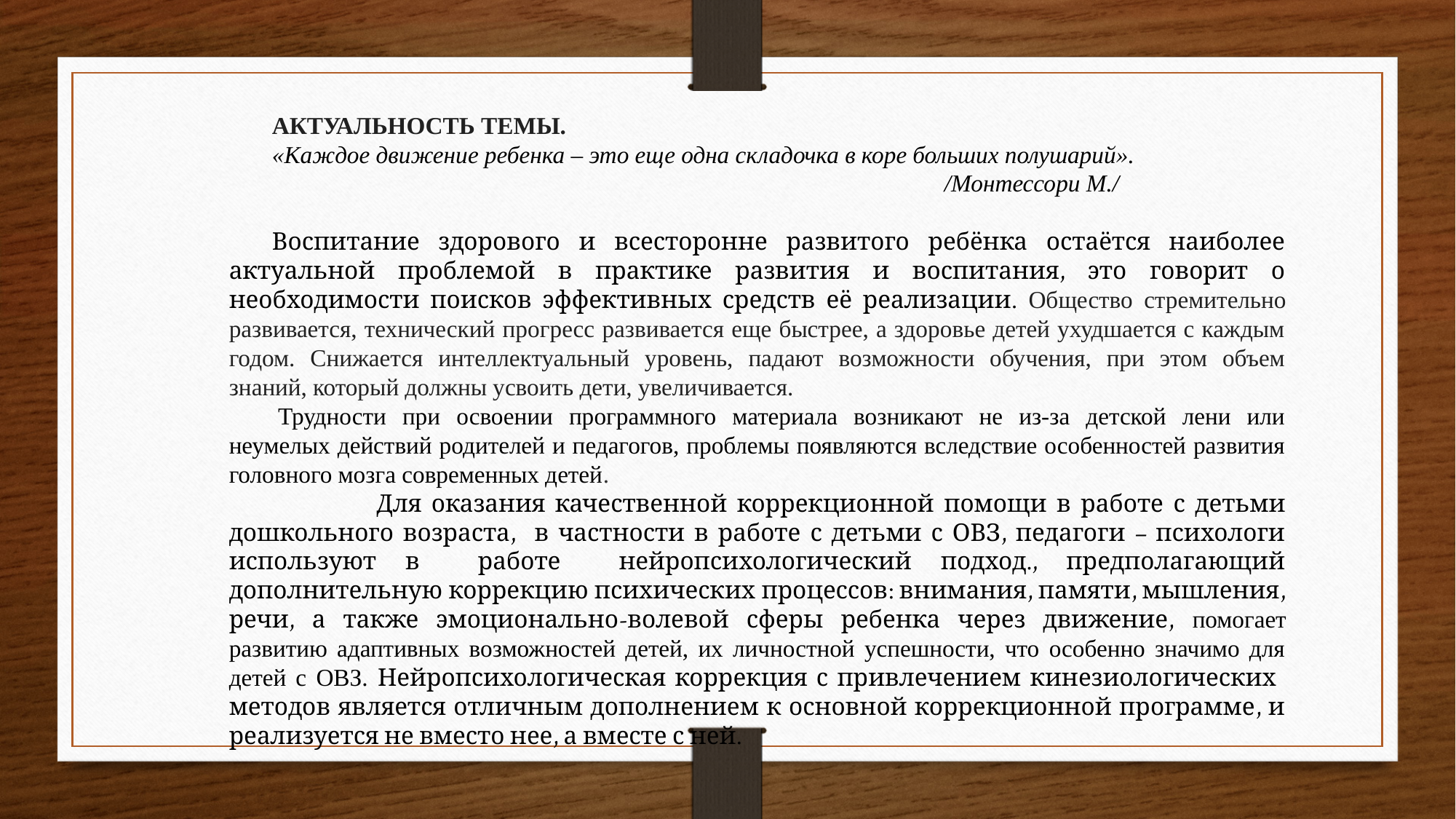

АКТУАЛЬНОСТЬ ТЕМЫ.
«Каждое движение ребенка – это еще одна складочка в коре больших полушарий».
                                                                                                                /Монтессори М./

Воспитание здорового и всесторонне развитого ребёнка остаётся наиболее актуальной проблемой в практике развития и воспитания, это говорит о необходимости поисков эффективных средств её реализации. Общество стремительно развивается, технический прогресс развивается еще быстрее, а здоровье детей ухудшается с каждым годом. Снижается интеллектуальный уровень, падают возможности обучения, при этом объем знаний, который должны усвоить дети, увеличивается.
 Трудности при освоении программного материала возникают не из-за детской лени или неумелых действий родителей и педагогов, проблемы появляются вследствие особенностей развития головного мозга современных детей.
          Для оказания качественной коррекционной помощи в работе с детьми дошкольного возраста,  в частности в работе с детьми с ОВЗ, педагоги – психологи используют в  работе  нейропсихологический подход., предполагающий дополнительную коррекцию психических процессов: внимания, памяти, мышления, речи, а также эмоционально-волевой сферы ребенка через движение, помогает развитию адаптивных возможностей детей, их личностной успешности, что особенно значимо для детей с ОВЗ. Нейропсихологическая коррекция с привлечением кинезиологических  методов является отличным дополнением к основной коррекционной программе, и реализуется не вместо нее, а вместе с ней.